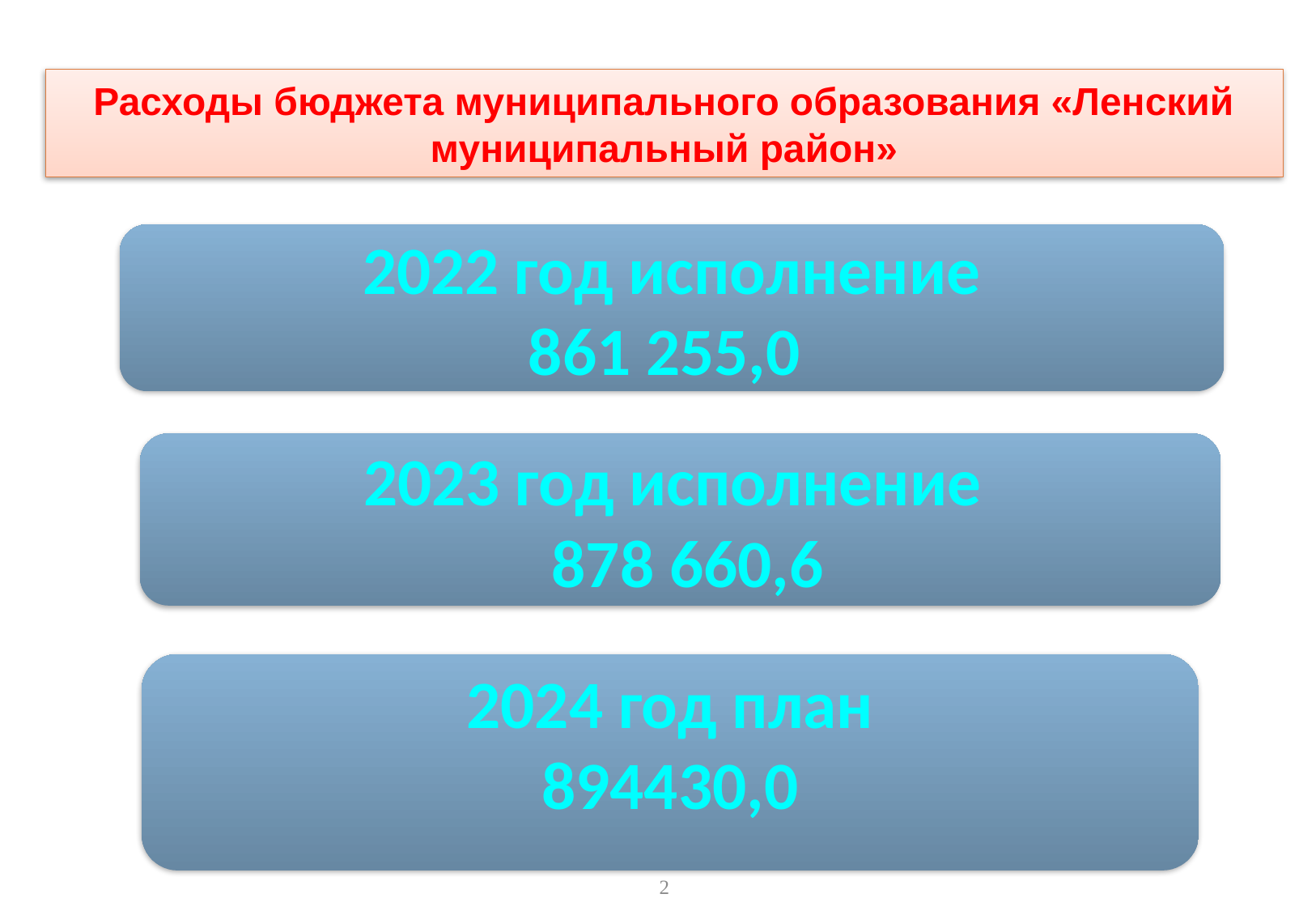

# Расходы бюджета муниципального образования «Ленский муниципальный район»
2022 год исполнение
861 255,0
2023 год исполнение
 878 660,6
2024 год план
894430,0

2